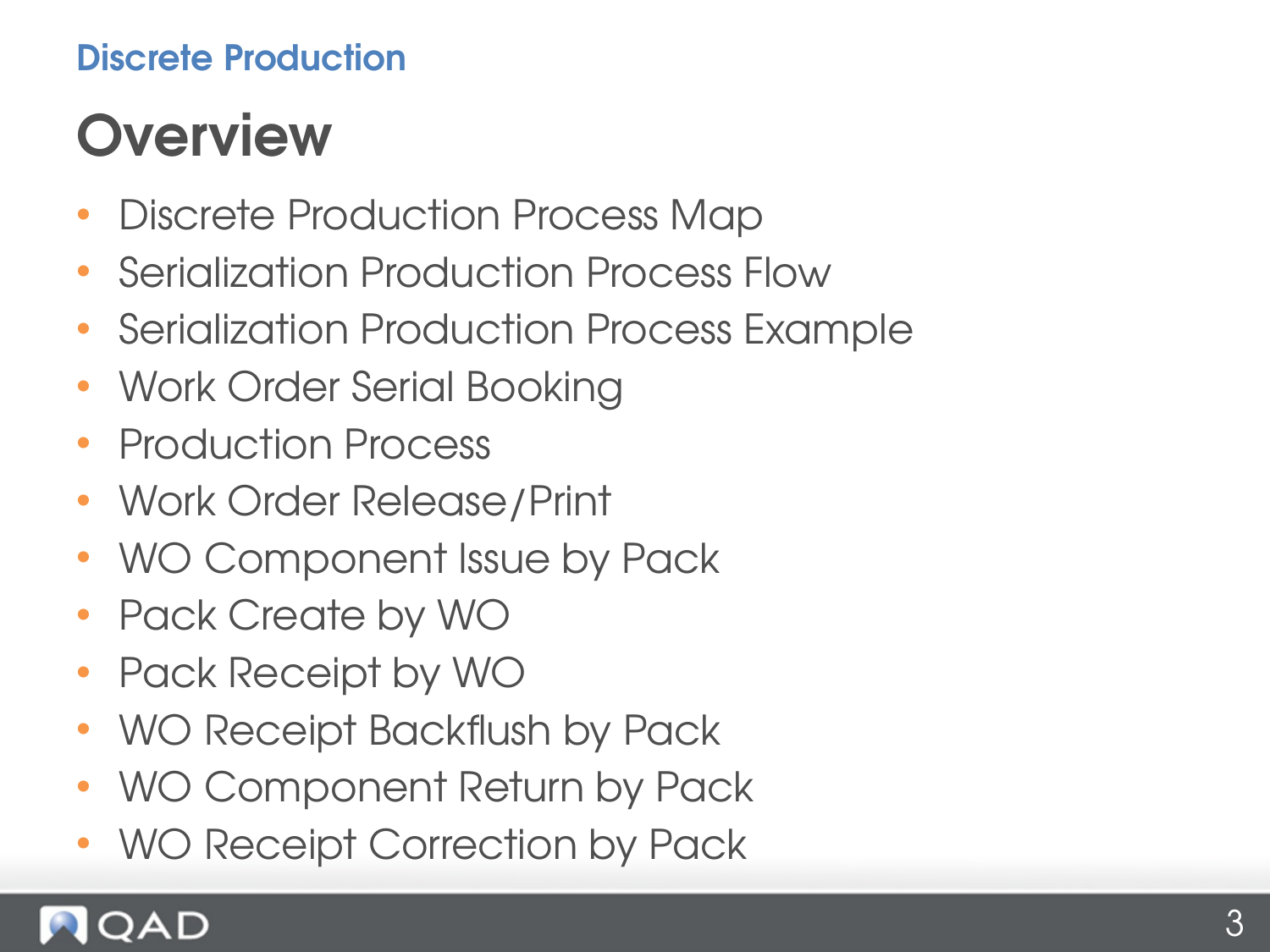

Discrete Production
# Overview
Discrete Production Process Map
Serialization Production Process Flow
Serialization Production Process Example
Work Order Serial Booking
Production Process
Work Order Release/Print
WO Component Issue by Pack
Pack Create by WO
Pack Receipt by WO
WO Receipt Backflush by Pack
WO Component Return by Pack
WO Receipt Correction by Pack
3